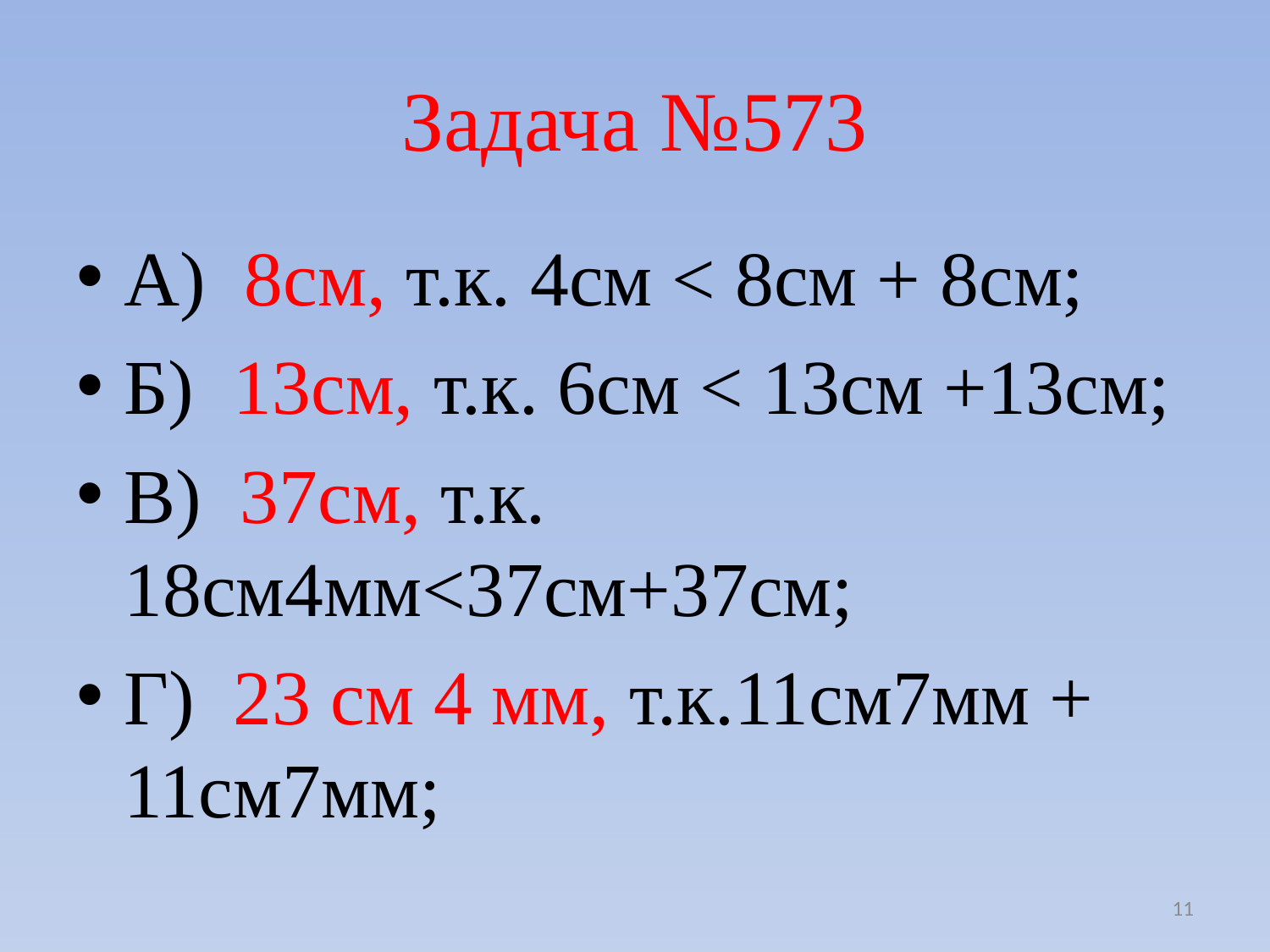

# Задача №573
А)  8см, т.к. 4см < 8см + 8см;
Б)  13см, т.к. 6см < 13см +13см;
В)  37см, т.к. 18см4мм<37см+37см;
Г)  23 см 4 мм, т.к.11см7мм + 11см7мм;
11